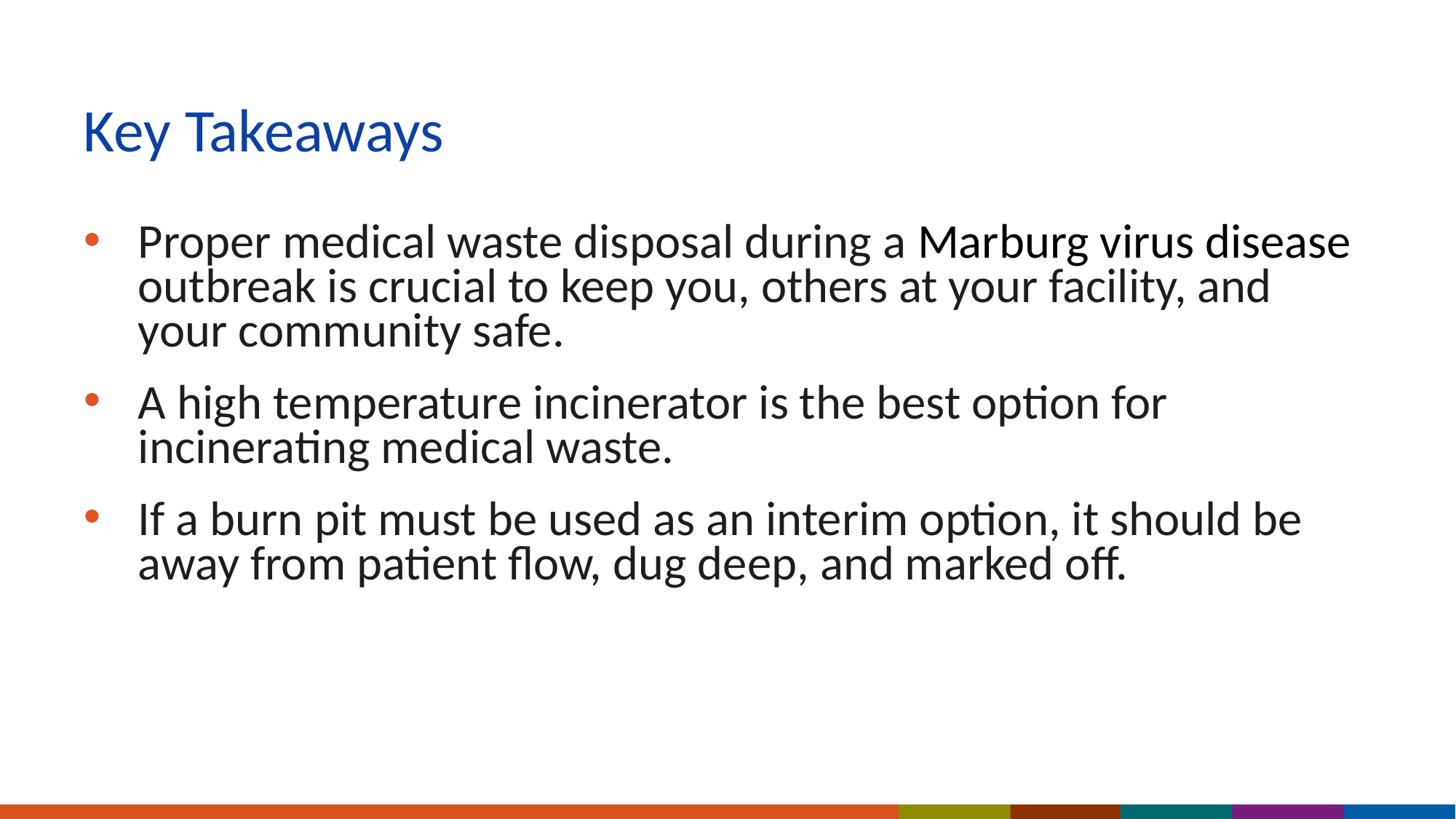

# Key Takeaways
Proper medical waste disposal during a Marburg virus disease outbreak is crucial to keep you, others at your facility, and your community safe.
A high temperature incinerator is the best option for incinerating medical waste.
If a burn pit must be used as an interim option, it should be away from patient flow, dug deep, and marked off.